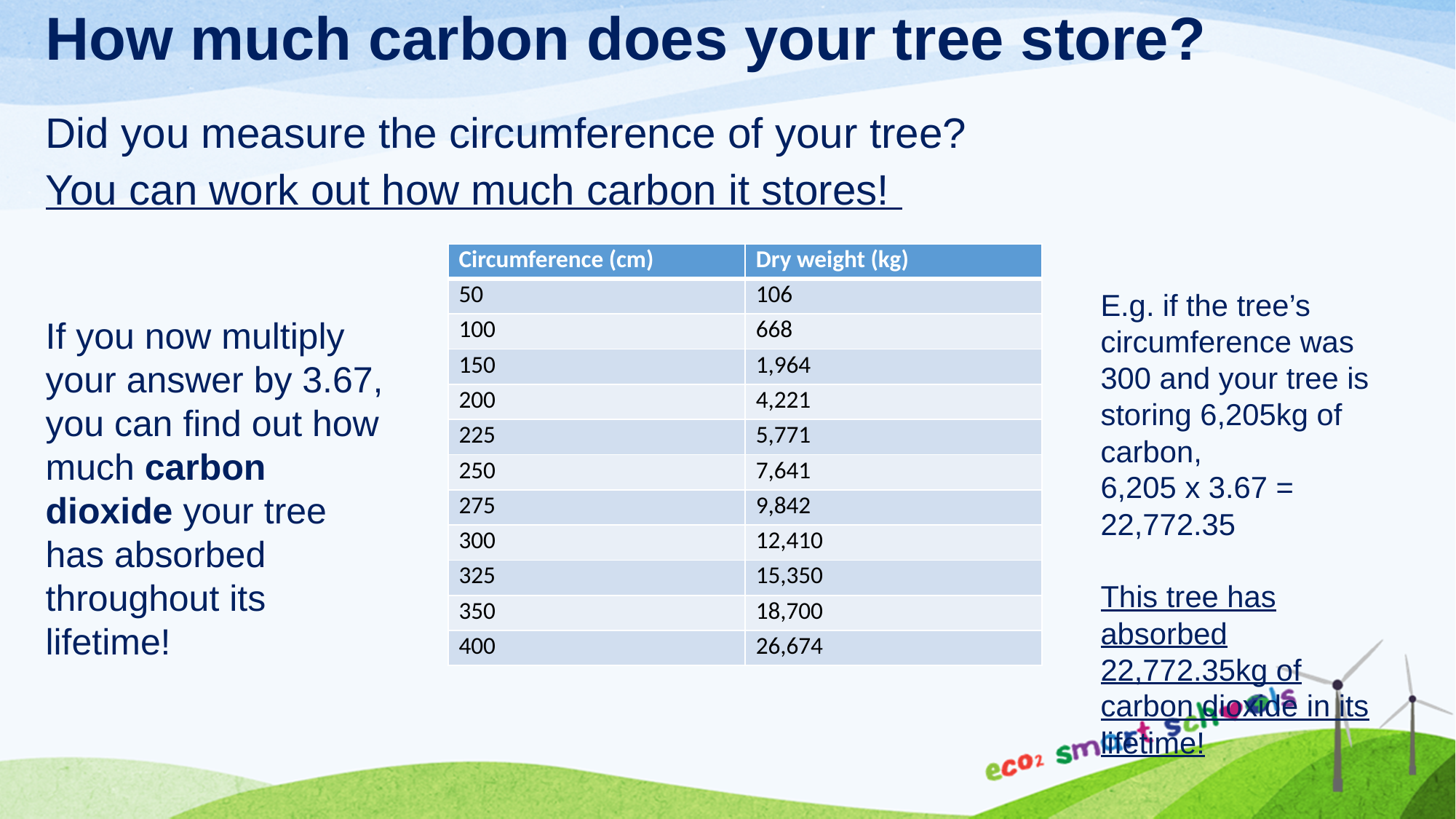

How much carbon does your tree store?
Did you measure the circumference of your tree?

You can work out how much carbon it stores!

| Circumference (cm) | Dry weight (kg) |
| --- | --- |
| 50 | 106 |
| 100 | 668 |
| 150 | 1,964 |
| 200 | 4,221 |
| 225 | 5,771 |
| 250 | 7,641 |
| 275 | 9,842 |
| 300 | 12,410 |
| 325 | 15,350 |
| 350 | 18,700 |
| 400 | 26,674 |
E.g. if the tree’s circumference was 300 and your tree is storing 6,205kg of carbon,
6,205 x 3.67 = 22,772.35

This tree has absorbed 22,772.35kg of carbon dioxide in its lifetime!
If you now multiply your answer by 3.67, you can find out how much carbon dioxide your tree has absorbed throughout its lifetime!